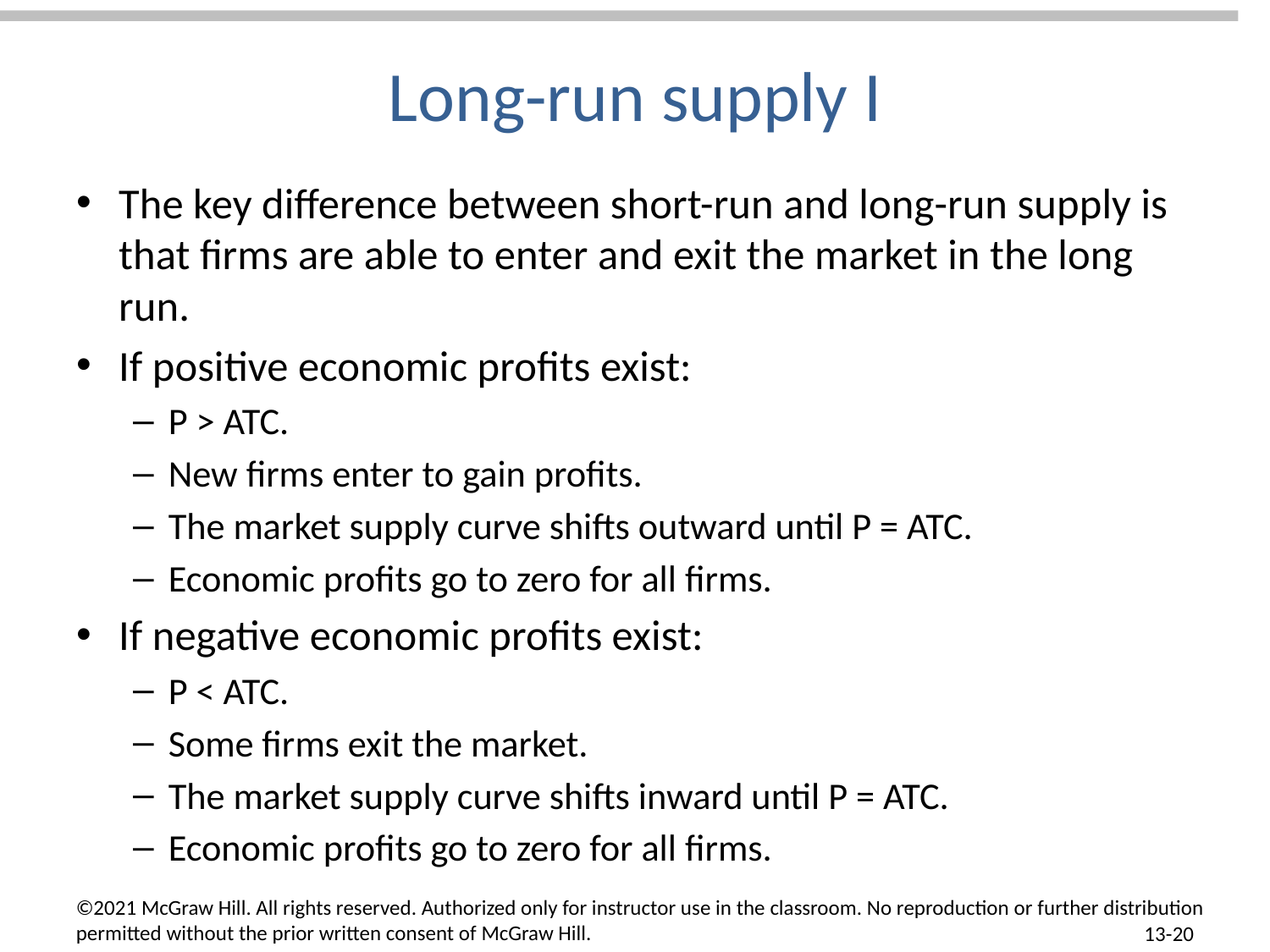

# Long-run supply I
The key difference between short-run and long-run supply is that firms are able to enter and exit the market in the long run.
If positive economic profits exist:
P > ATC.
New firms enter to gain profits.
The market supply curve shifts outward until P = ATC.
Economic profits go to zero for all firms.
If negative economic profits exist:
P < ATC.
Some firms exit the market.
The market supply curve shifts inward until P = ATC.
Economic profits go to zero for all firms.